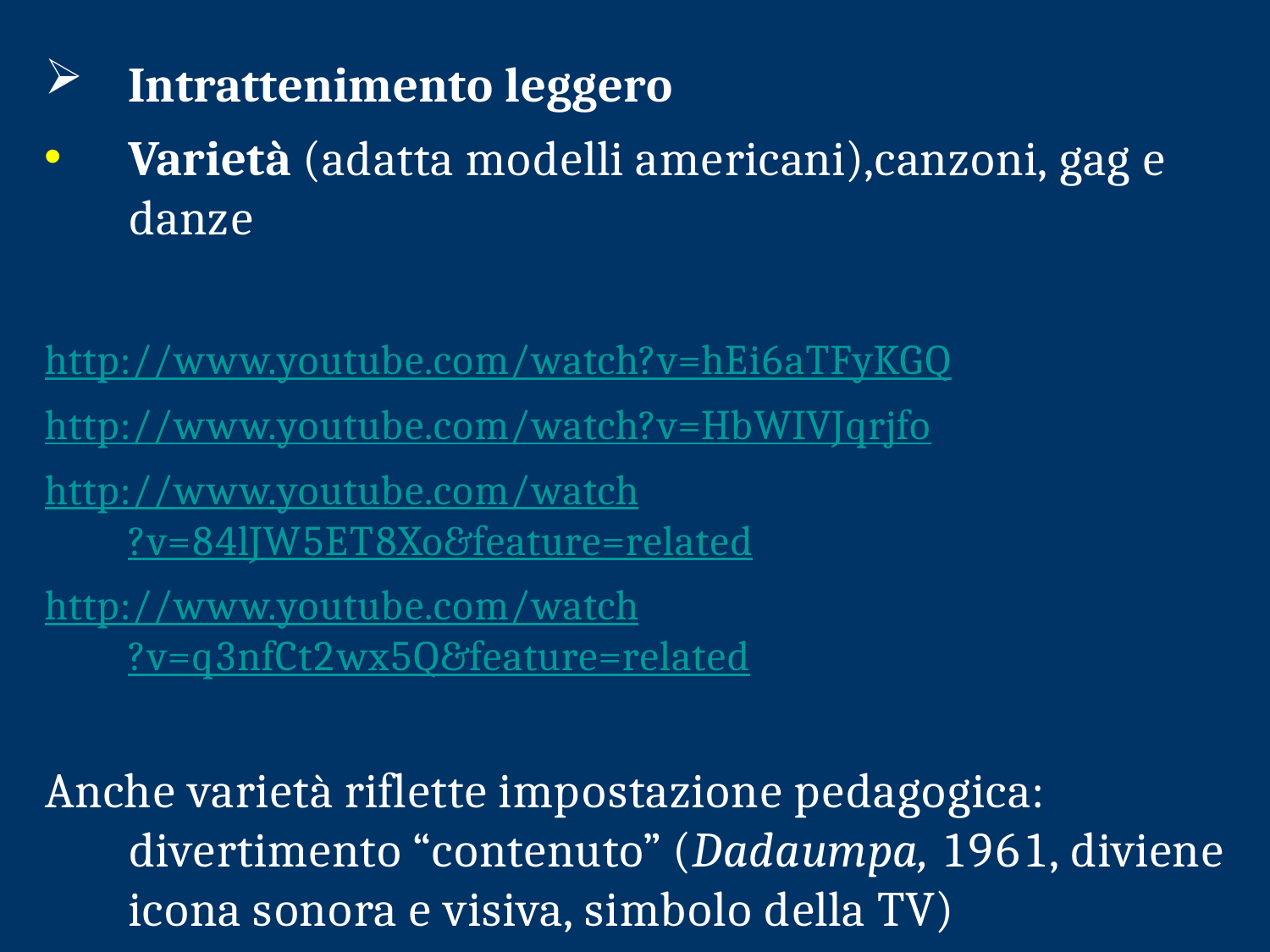

# Intrattenimento leggero
Varietà (adatta modelli americani),canzoni, gag e danze

http://www.youtube.com/watch?v=hEi6aTFyKGQ
http://www.youtube.com/watch?v=HbWIVJqrjfo
http://www.youtube.com/watch?v=84lJW5ET8Xo&feature=related
http://www.youtube.com/watch?v=q3nfCt2wx5Q&feature=related

Anche varietà riflette impostazione pedagogica: divertimento “contenuto” (Dadaumpa, 1961, diviene icona sonora e visiva, simbolo della TV)